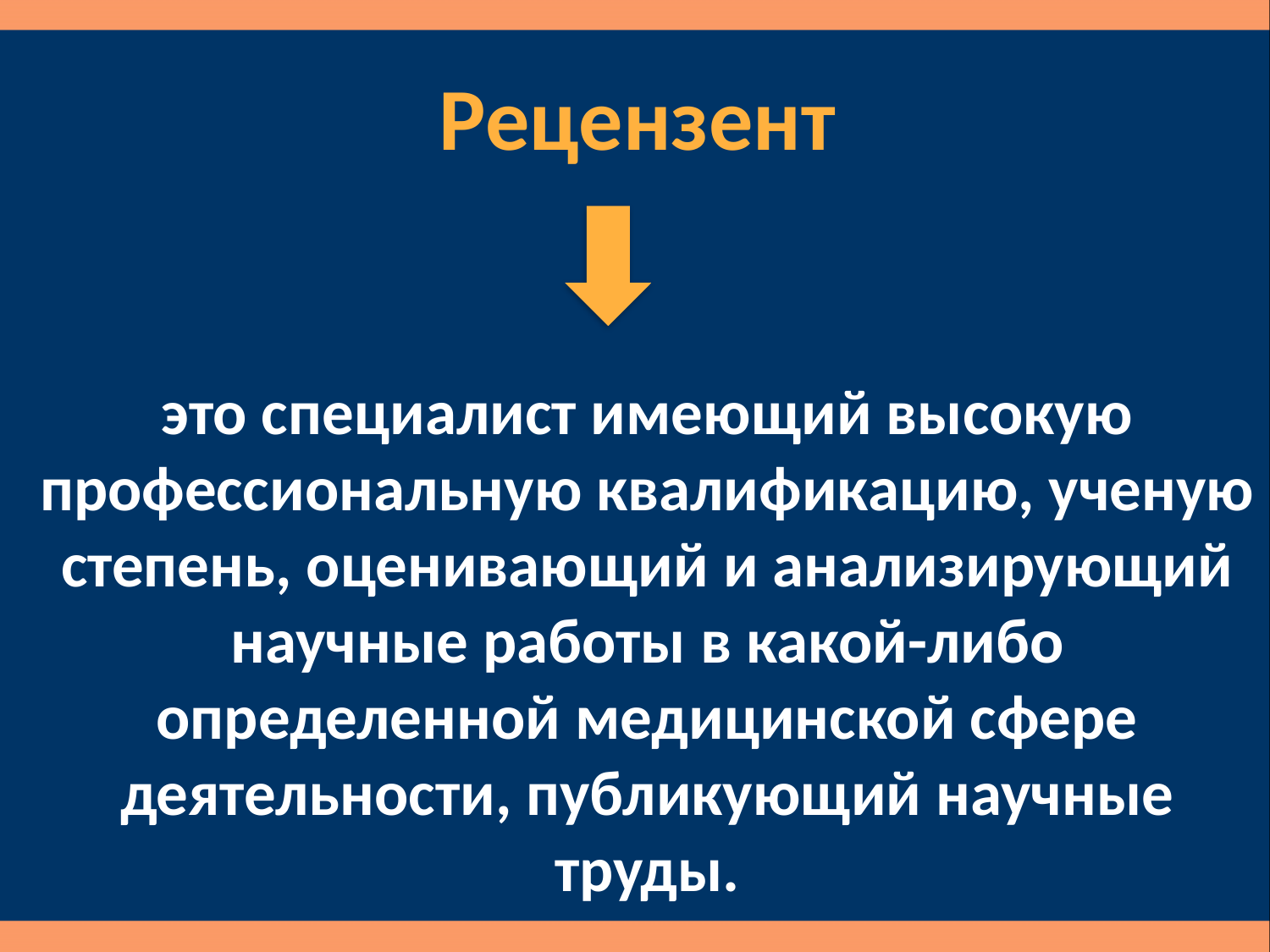

Рецензент

это специалист имеющий высокую профессиональную квалификацию, ученую степень, оценивающий и анализирующий научные работы в какой-либо определенной медицинской сфере деятельности, публикующий научные труды.